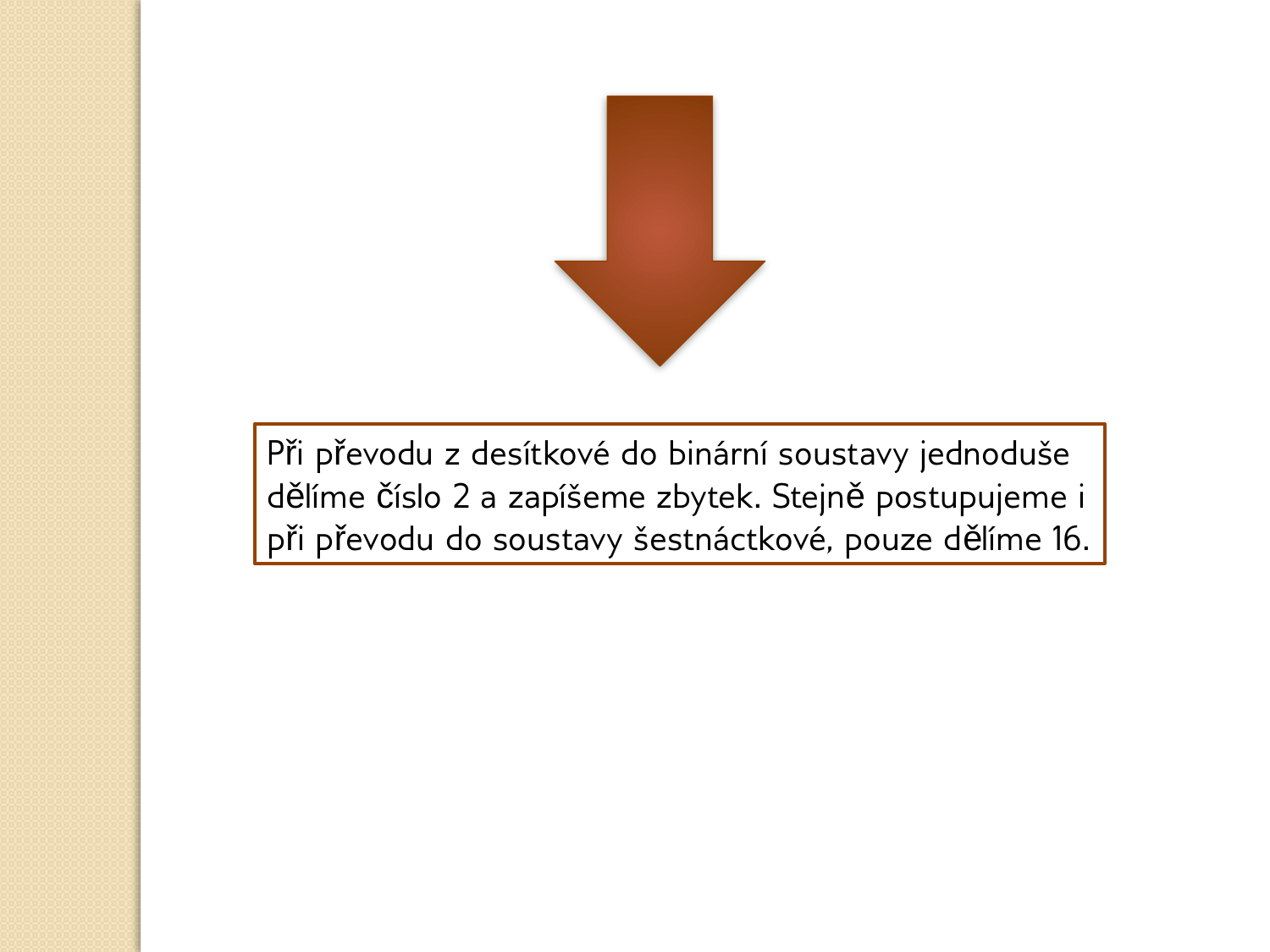

Při převodu z desítkové do binární soustavy jednoduše dělíme číslo 2 a zapíšeme zbytek. Stejně postupujeme i při převodu do soustavy šestnáctkové, pouze dělíme 16.